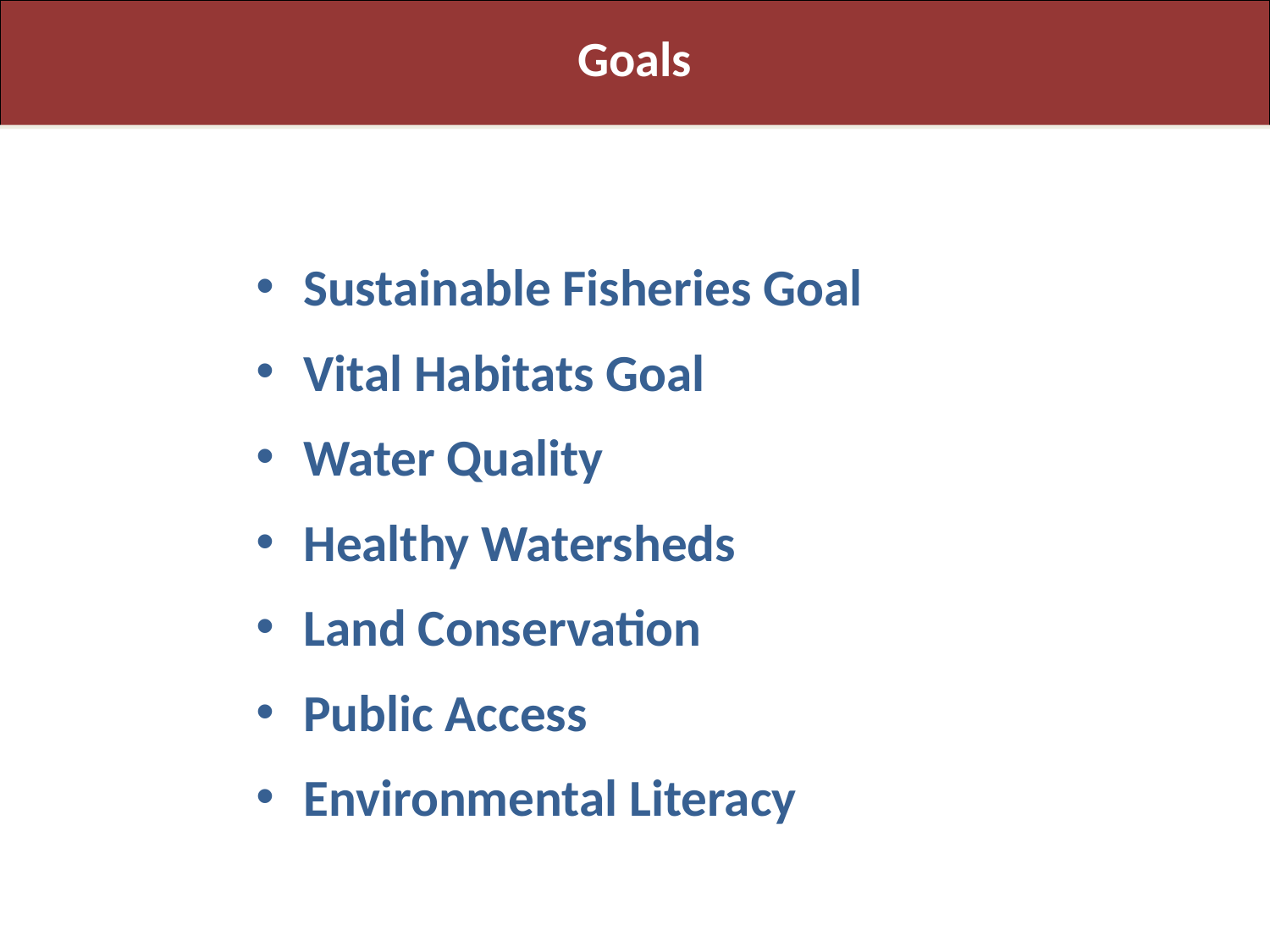

Goals

Sustainable Fisheries Goal
Vital Habitats Goal
Water Quality
Healthy Watersheds
Land Conservation
Public Access
Environmental Literacy